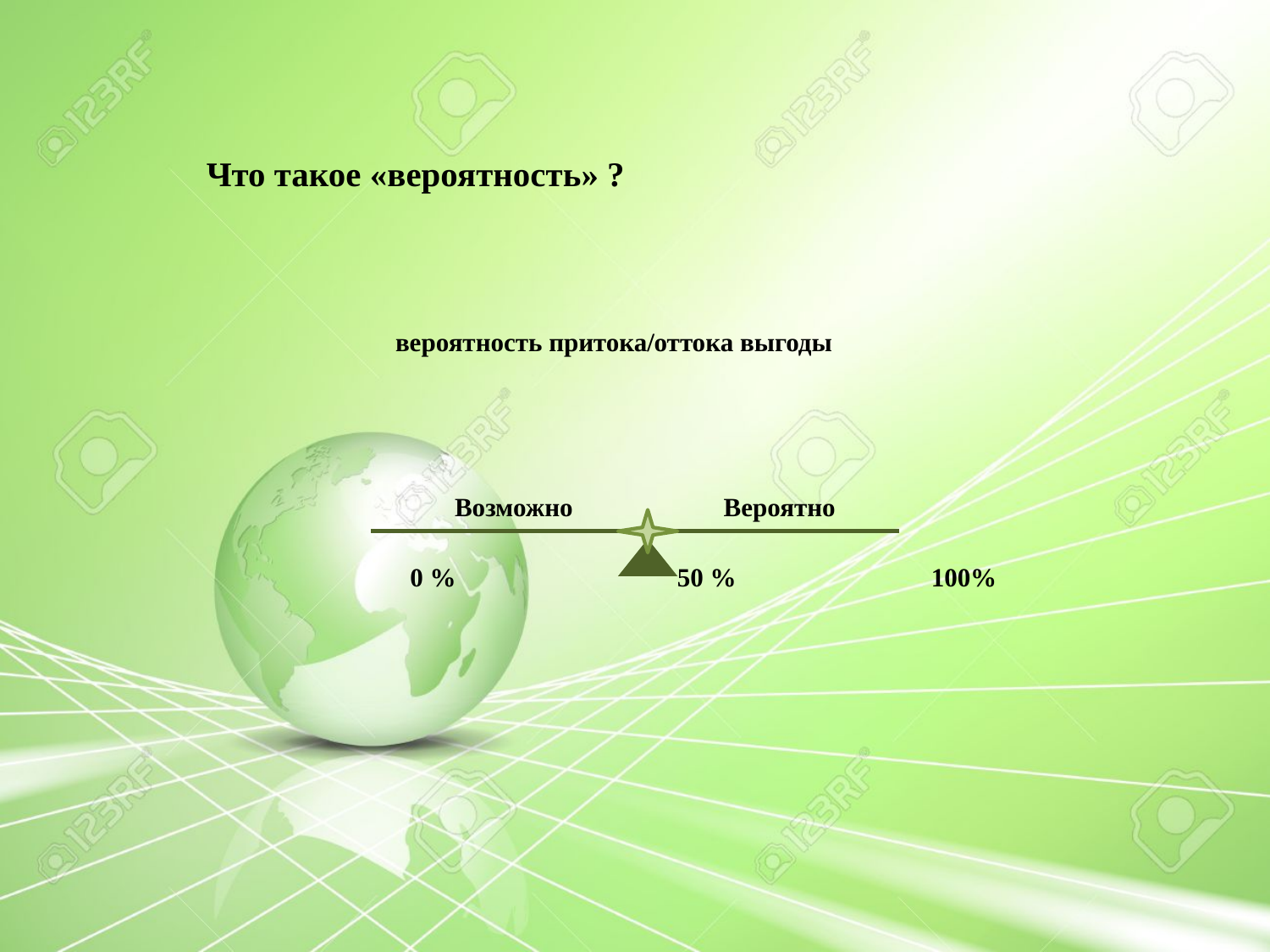

Что такое «вероятность» ?
вероятность притока/оттока выгоды
Возможно                       Вероятно

0 %		  50 %		  100%